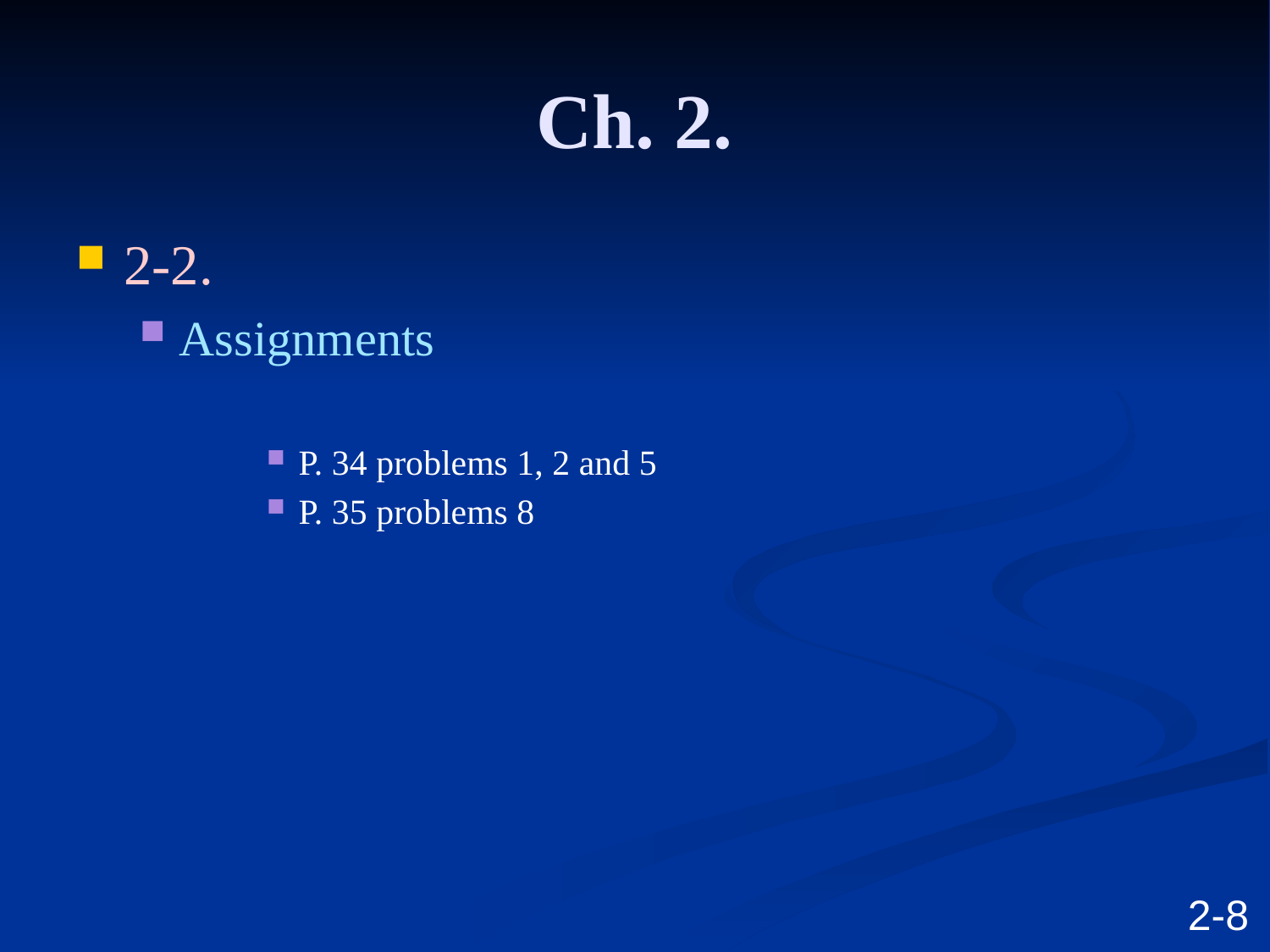

# Ch. 2.
2-2.
Assignments

P. 34 problems 1, 2 and 5
P. 35 problems 8

2-8